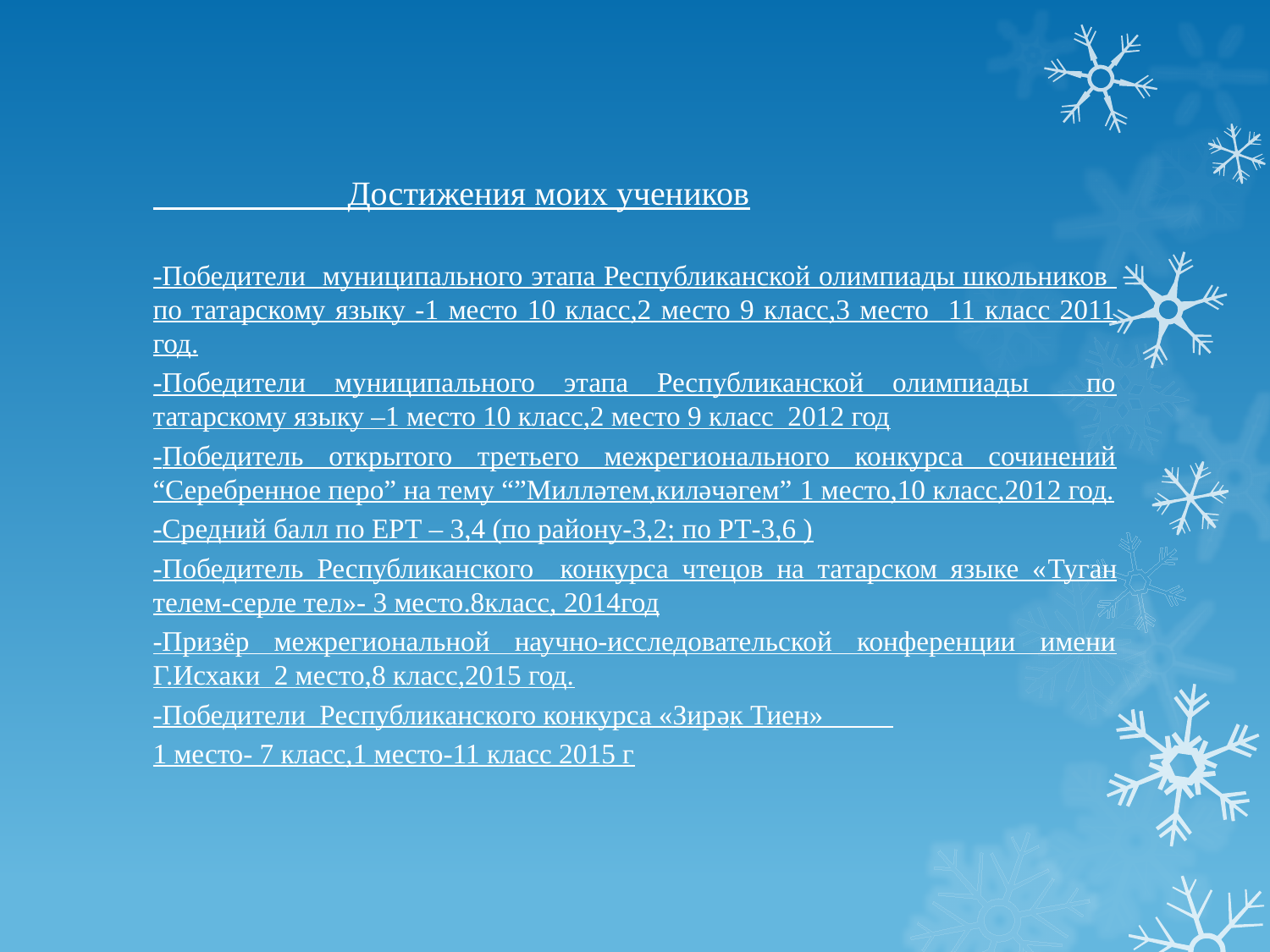

#

                       Достижения моих учеников

-Победители  муниципального этапа Республиканской олимпиады школьников  по татарскому языку -1 место 10 класс,2 место 9 класс,3 место  11 класс 2011 год.
-Победители муниципального этапа Республиканской олимпиады  по татарскому языку –1 место 10 класс,2 место 9 класс  2012 год
-Победитель открытого третьего межрегионального конкурса сочинений “Серебренное перо” на тему “”Милләтем,киләчәгем” 1 место,10 класс,2012 год.
-Средний балл по ЕРТ – 3,4 (по району-3,2; по РТ-3,6 )
-Победитель Республиканского  конкурса чтецов на татарском языке «Туган телем-серле тел»- 3 место.8класс, 2014год
-Призёр межрегиональной научно-исследовательской конференции имени Г.Исхаки  2 место,8 класс,2015 год.
-Победители  Республиканского конкурса «Зирәк Тиен»
1 место- 7 класс,1 место-11 класс 2015 г